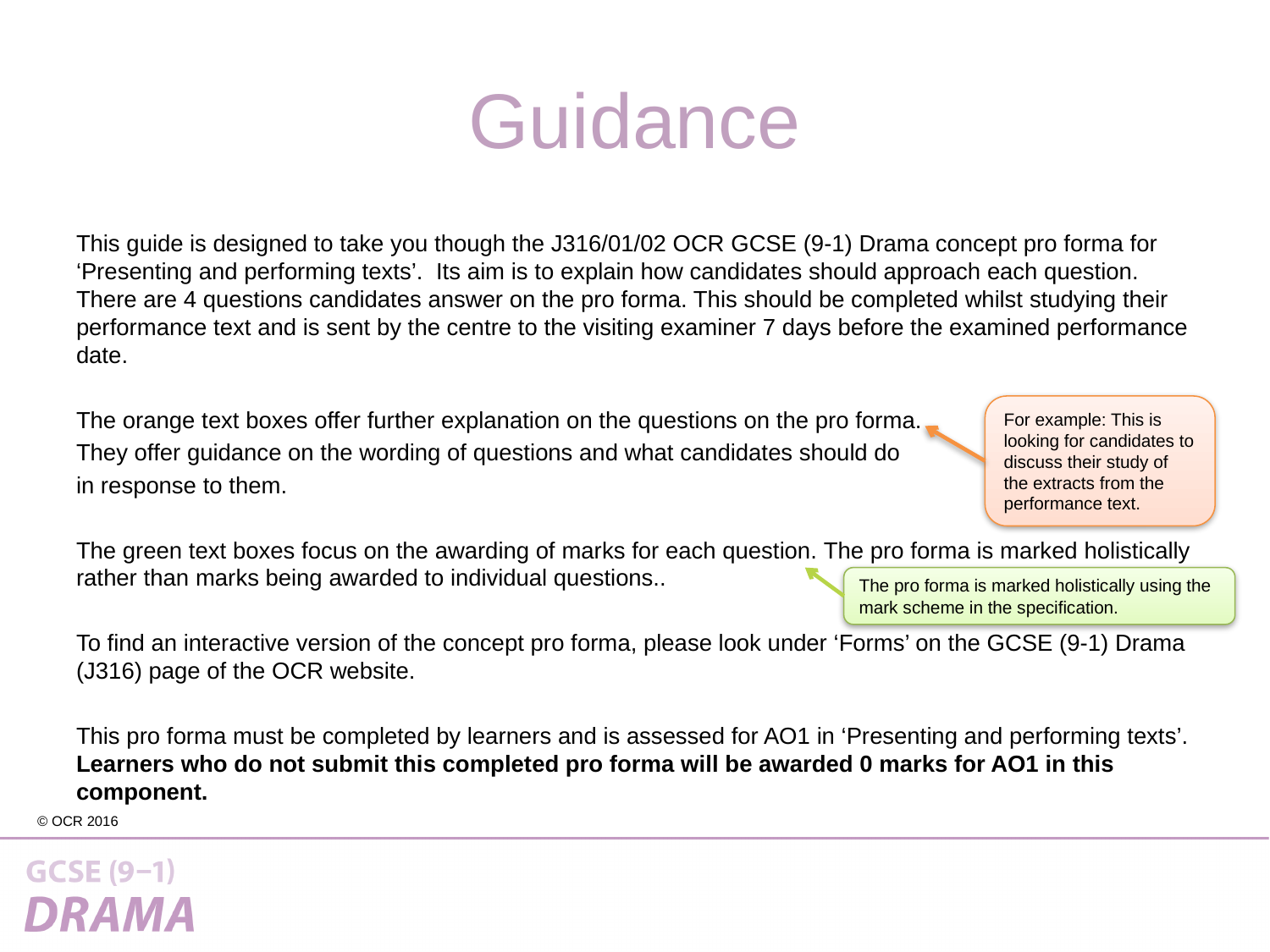

# Guidance
This guide is designed to take you though the J316/01/02 OCR GCSE (9-1) Drama concept pro forma for ‘Presenting and performing texts’.  Its aim is to explain how candidates should approach each question. There are 4 questions candidates answer on the pro forma. This should be completed whilst studying their performance text and is sent by the centre to the visiting examiner 7 days before the examined performance date.

The orange text boxes offer further explanation on the questions on the pro forma.
They offer guidance on the wording of questions and what candidates should do
in response to them.

The green text boxes focus on the awarding of marks for each question. The pro forma is marked holistically rather than marks being awarded to individual questions..

To find an interactive version of the concept pro forma, please look under ‘Forms’ on the GCSE (9-1) Drama (J316) page of the OCR website.

This pro forma must be completed by learners and is assessed for AO1 in ‘Presenting and performing texts’. Learners who do not submit this completed pro forma will be awarded 0 marks for AO1 in this component.

For example: This is looking for candidates to discuss their study of the extracts from the performance text.
The pro forma is marked holistically using the mark scheme in the specification.